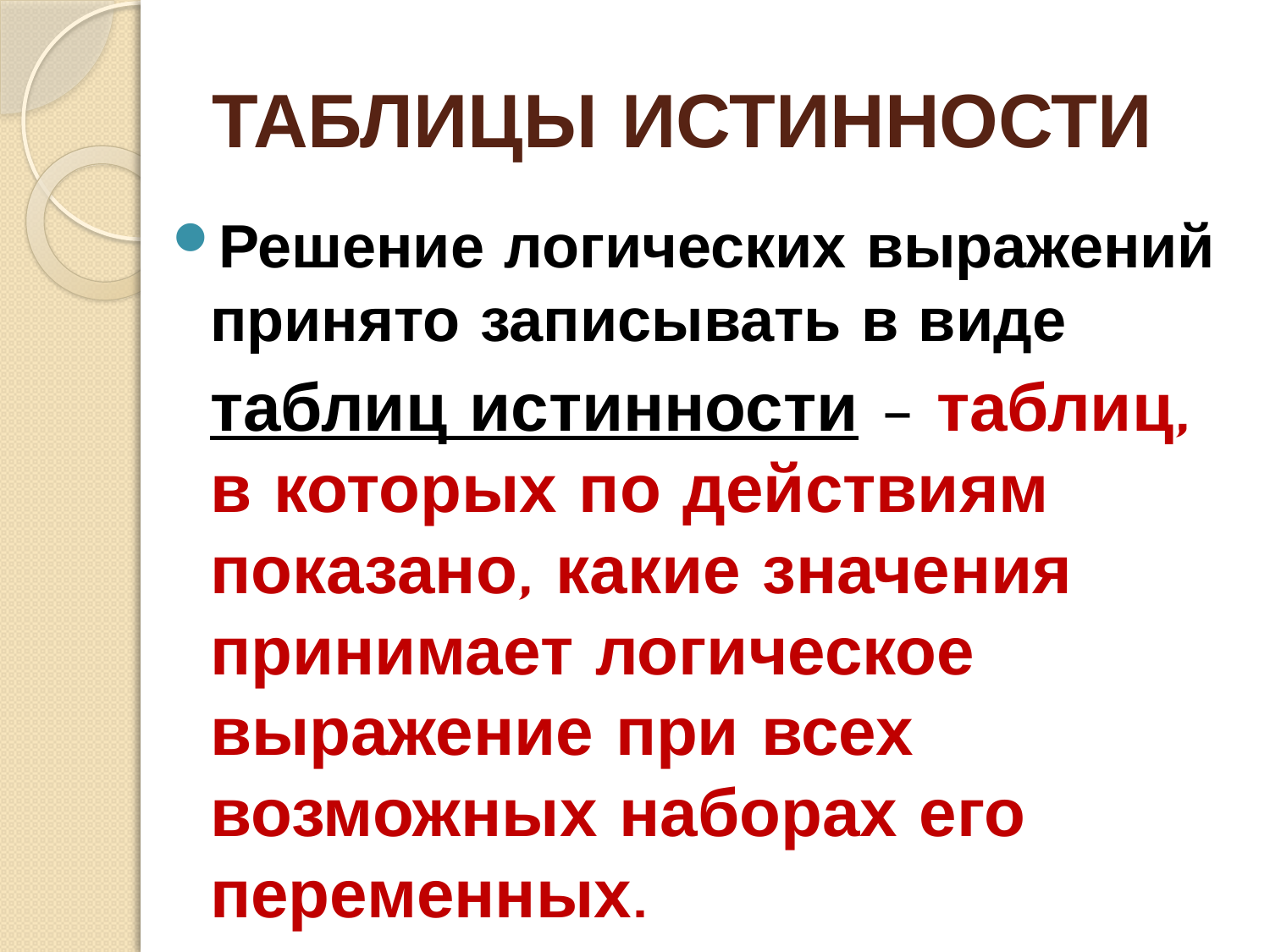

# ТАБЛИЦЫ ИСТИННОСТИ
Решение логических выражений принято записывать в виде
	таблиц истинности – таблиц, в которых по действиям показано, какие значения принимает логическое выражение при всех возможных наборах его переменных.